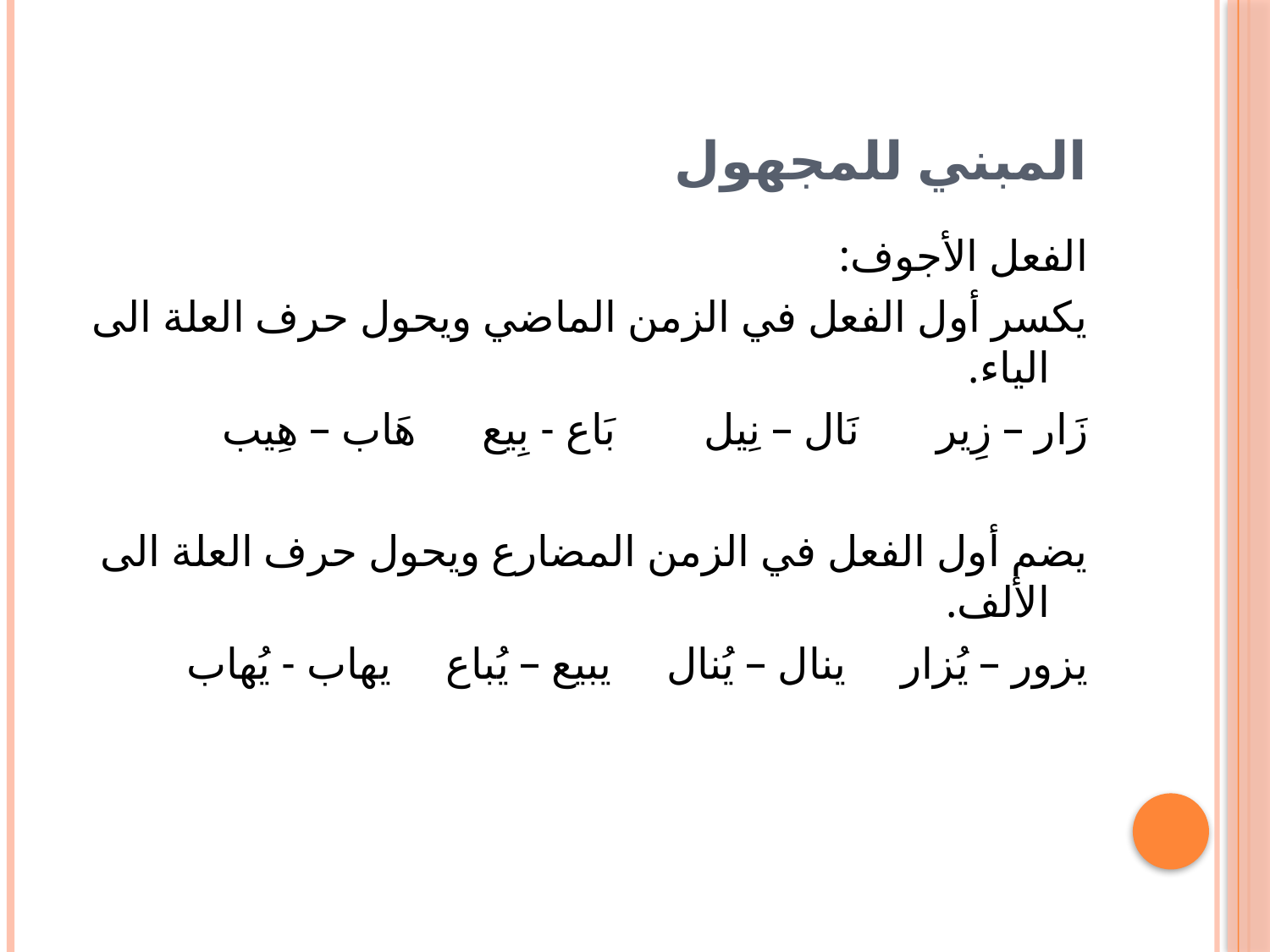

# المبني للمجهول
الفعل الأجوف:
يكسر أول الفعل في الزمن الماضي ويحول حرف العلة الى الياء.
زَار – زِير       نَال – نِيل        بَاع - بِيع      هَاب – هِيب

يضم أول الفعل في الزمن المضارع ويحول حرف العلة الى الألف.
يزور – يُزار     ينال – يُنال     يبيع – يُباع     يهاب - يُهاب